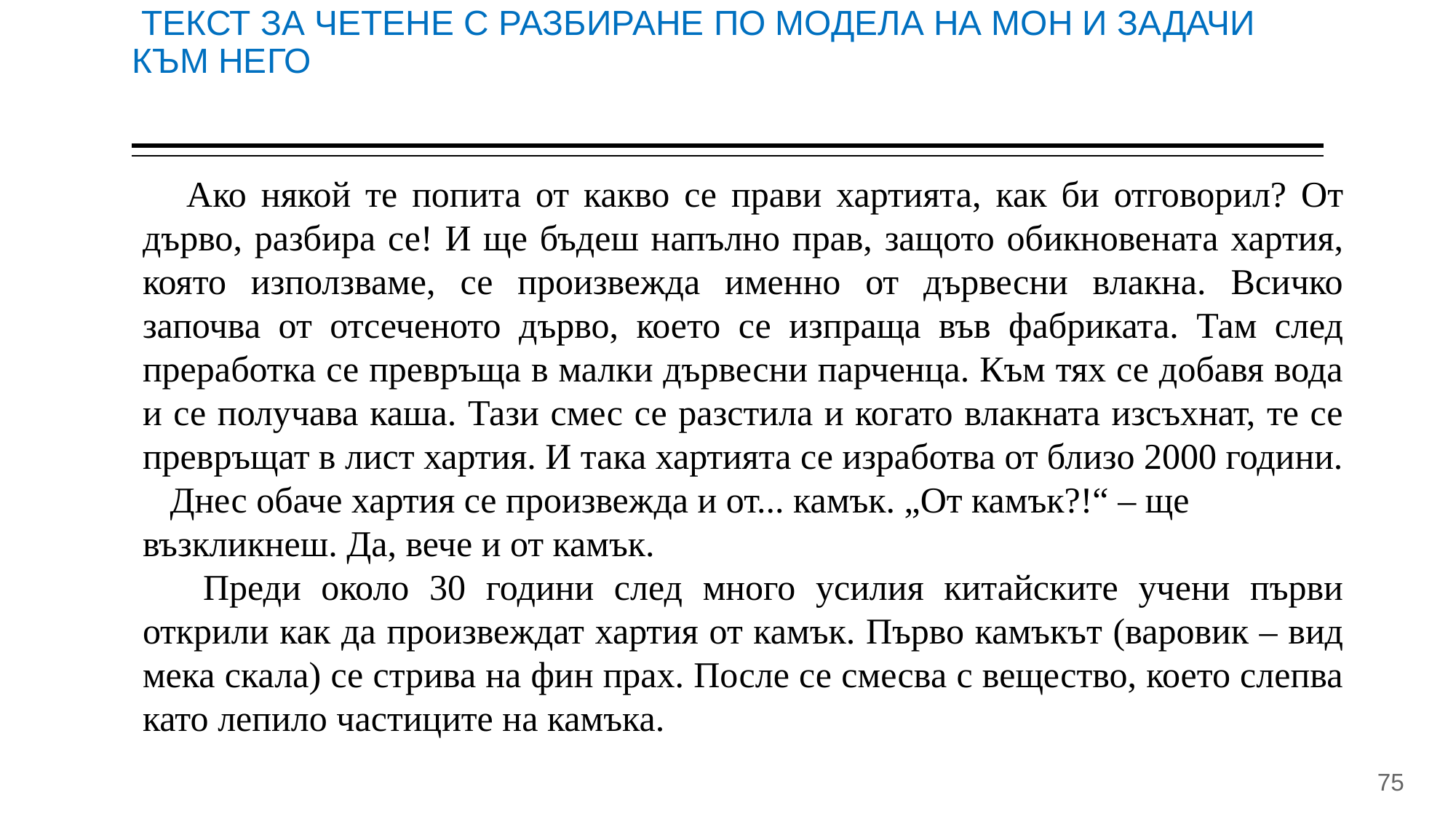

# ТЕКСТ ЗА ЧЕТЕНЕ С РАЗБИРАНЕ ПО МОДЕЛА НА МОН И ЗАДАЧИ КЪМ НЕГО
   Ако някой те попита от какво се прави хартията, как би отговорил? От дърво, разбира се! И ще бъдеш напълно прав, защото обикновената хартия, която използваме, се произвежда именно от дървесни влакна. Всичко започва от отсеченото дърво, което се изпраща във фабриката. Там след преработка се превръща в малки дървесни парченца. Към тях се добавя вода и се получава каша. Тази смес се разстила и когато влакната изсъхнат, те се превръщат в лист хартия. И така хартията се изработва от близо 2000 години.
   Днес обаче хартия се произвежда и от... камък. „От камък?!“ – ще възкликнеш. Да, вече и от камък.
   Преди около 30 години след много усилия китайските учени първи открили как да произвеждат хартия от камък. Първо камъкът (варовик – вид мека скала) се стрива на фин прах. После се смесва с вещество, което слепва като лепило частиците на камъка.
75